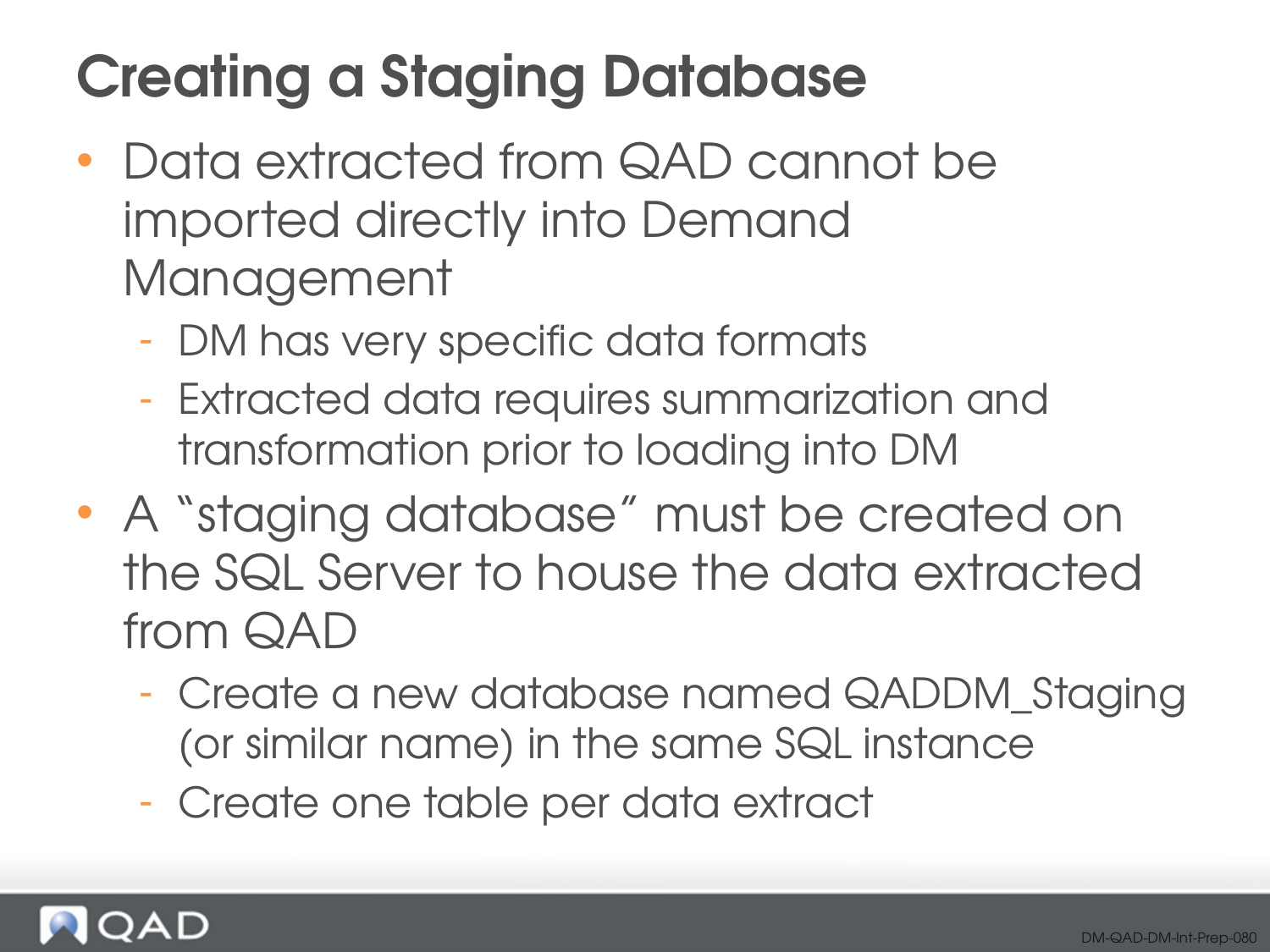

# Creating a Staging Database
Data extracted from QAD cannot be imported directly into Demand Management
DM has very specific data formats
Extracted data requires summarization and transformation prior to loading into DM
A “staging database” must be created on the SQL Server to house the data extracted from QAD
Create a new database named QADDM_Staging (or similar name) in the same SQL instance
Create one table per data extract
DM-QAD-DM-Int-Prep-080